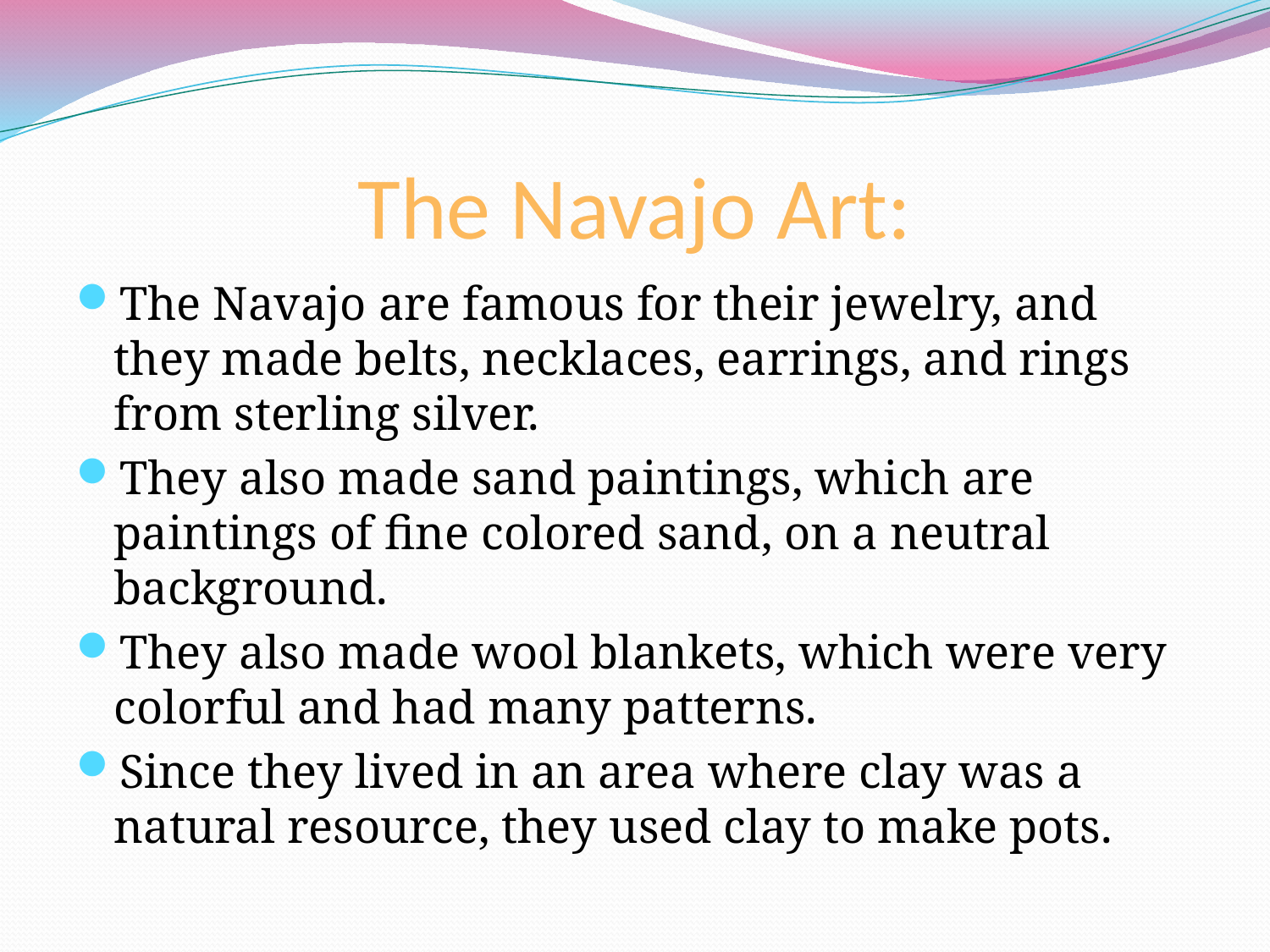

# The Navajo Art:
The Navajo are famous for their jewelry, and they made belts, necklaces, earrings, and rings from sterling silver.
They also made sand paintings, which are paintings of fine colored sand, on a neutral background.
They also made wool blankets, which were very colorful and had many patterns.
Since they lived in an area where clay was a natural resource, they used clay to make pots.